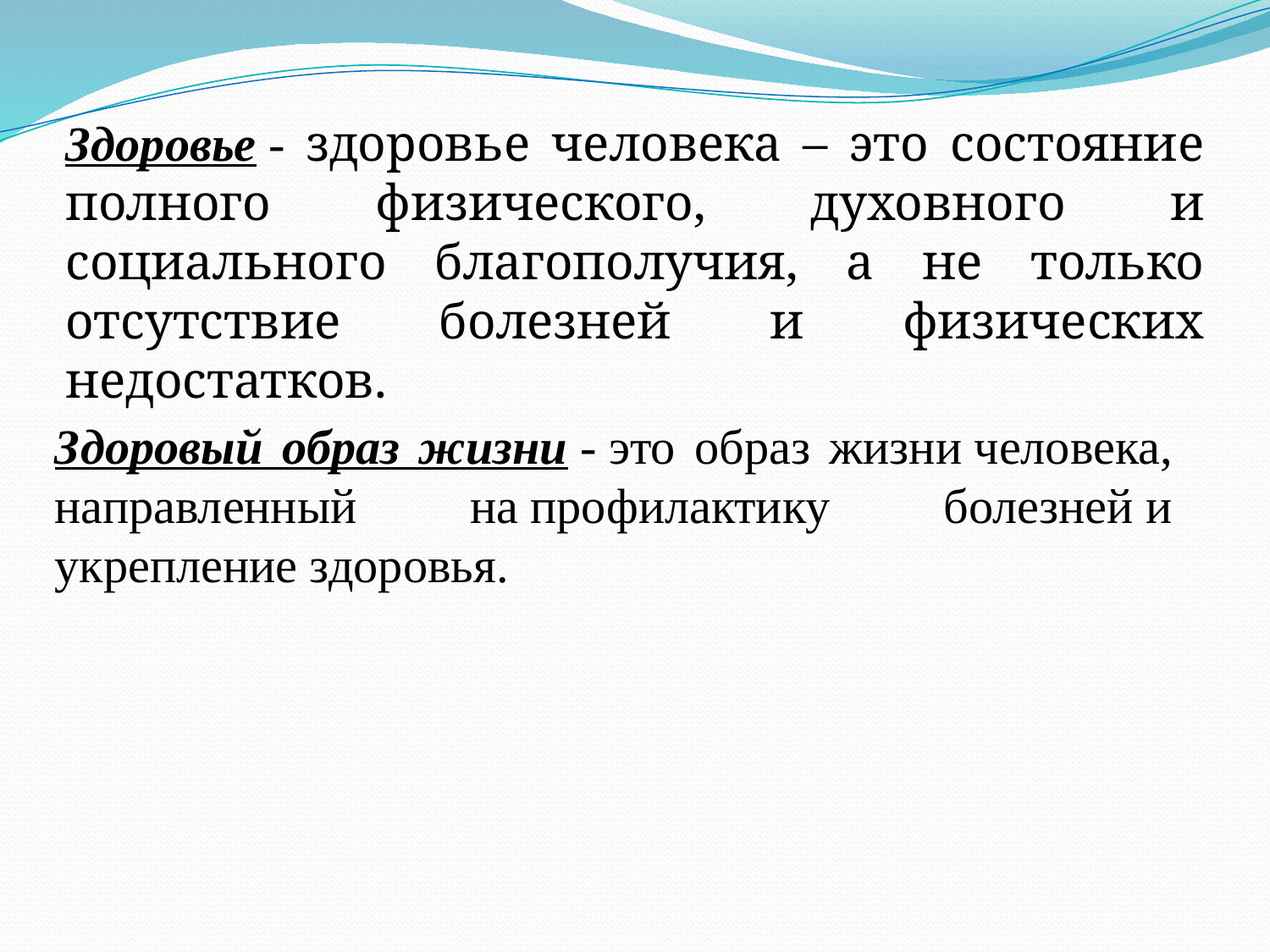

Здоровье - здоровье человека – это состояние полного физического, духовного и социального благополучия, а не только отсутствие болезней и физических недостатков.

Здоровый образ жизни - это образ жизни человека, направленный на профилактику болезней и укрепление здоровья.